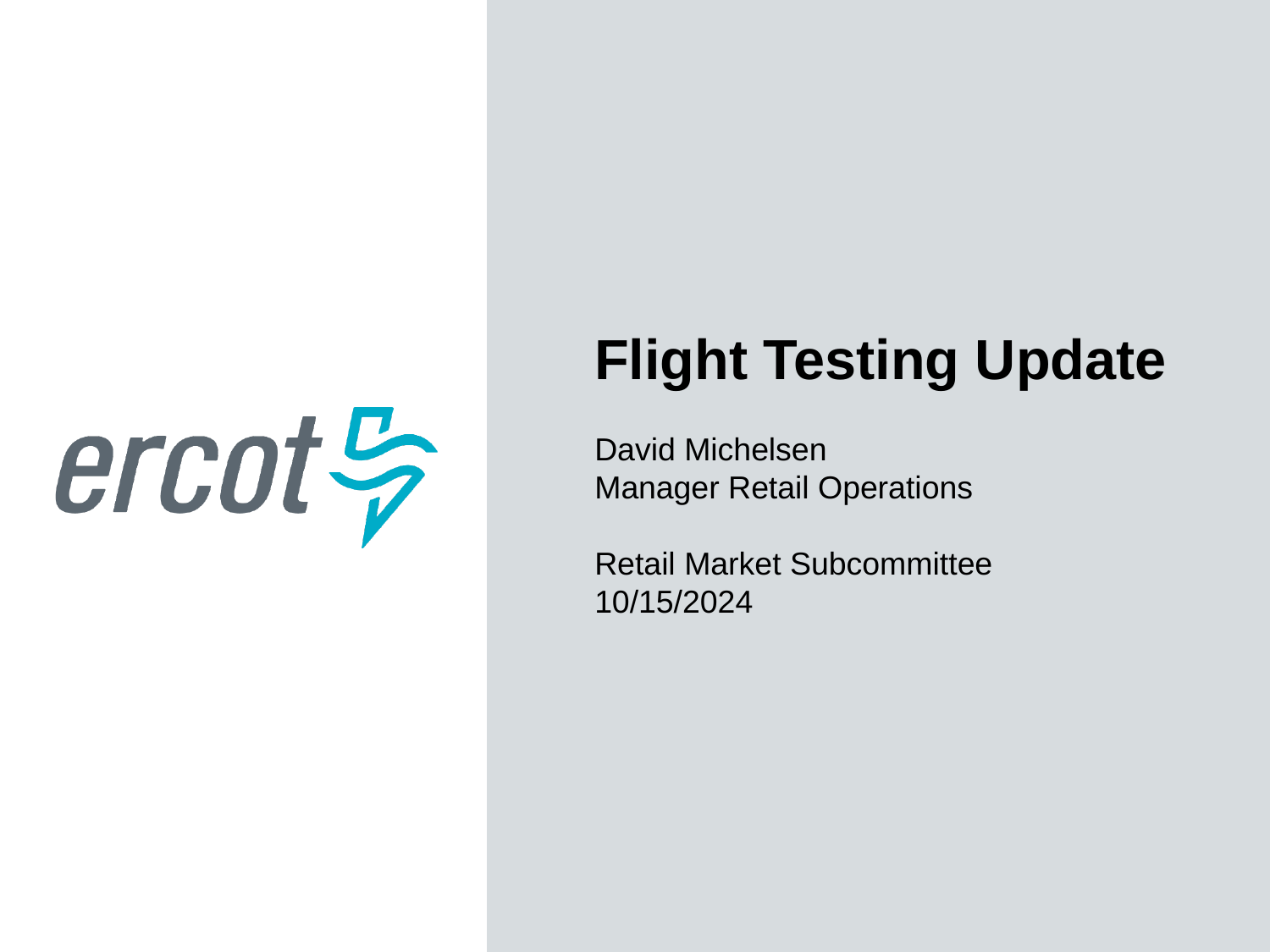

Flight Testing Update

David Michelsen
Manager Retail Operations

Retail Market Subcommittee
10/15/2024